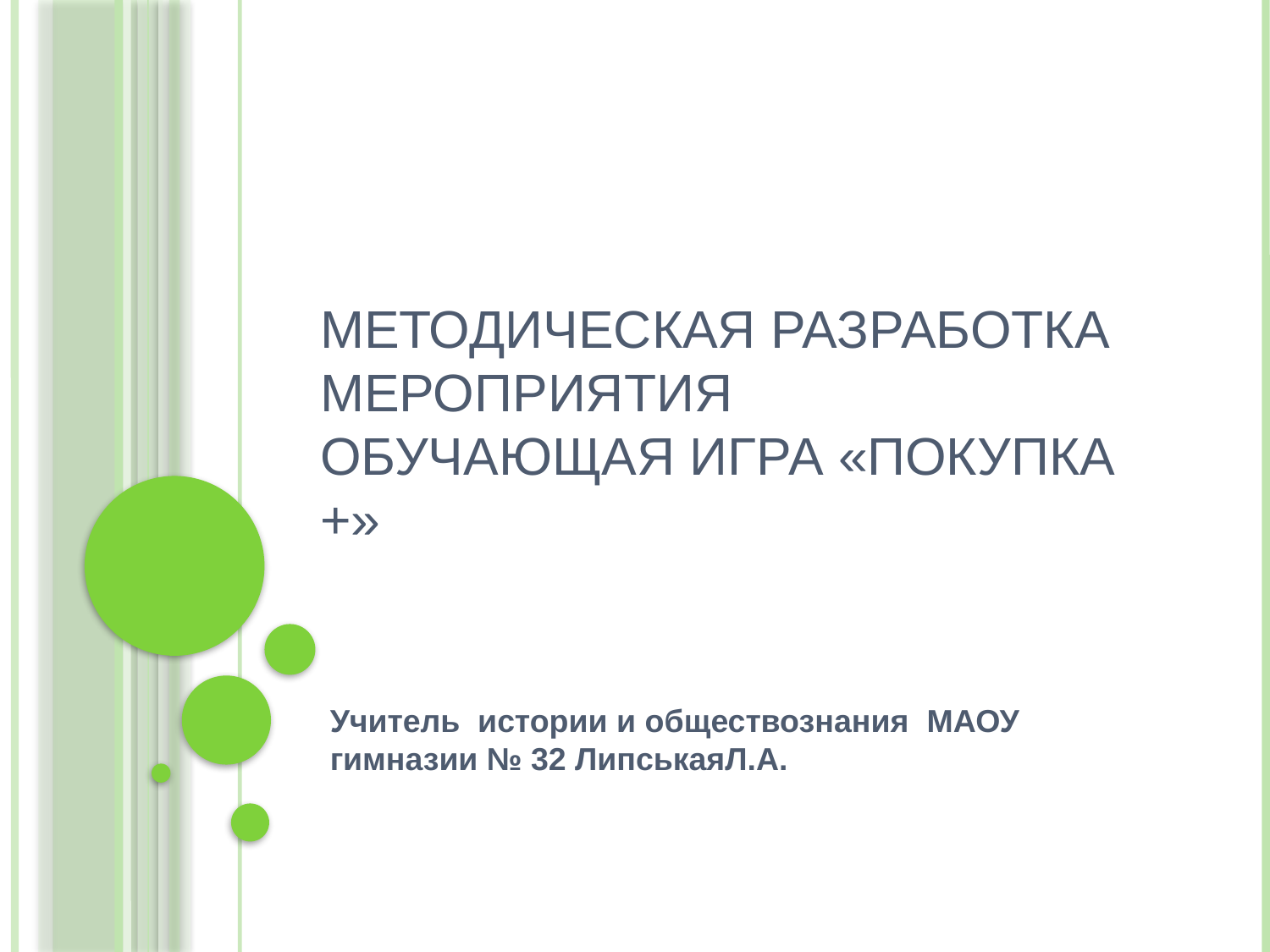

# Методическая разработка мероприятия Обучающая игра «Покупка +»
Учитель  истории и обществознания  МАОУ гимназии № 32 ЛипськаяЛ.А.